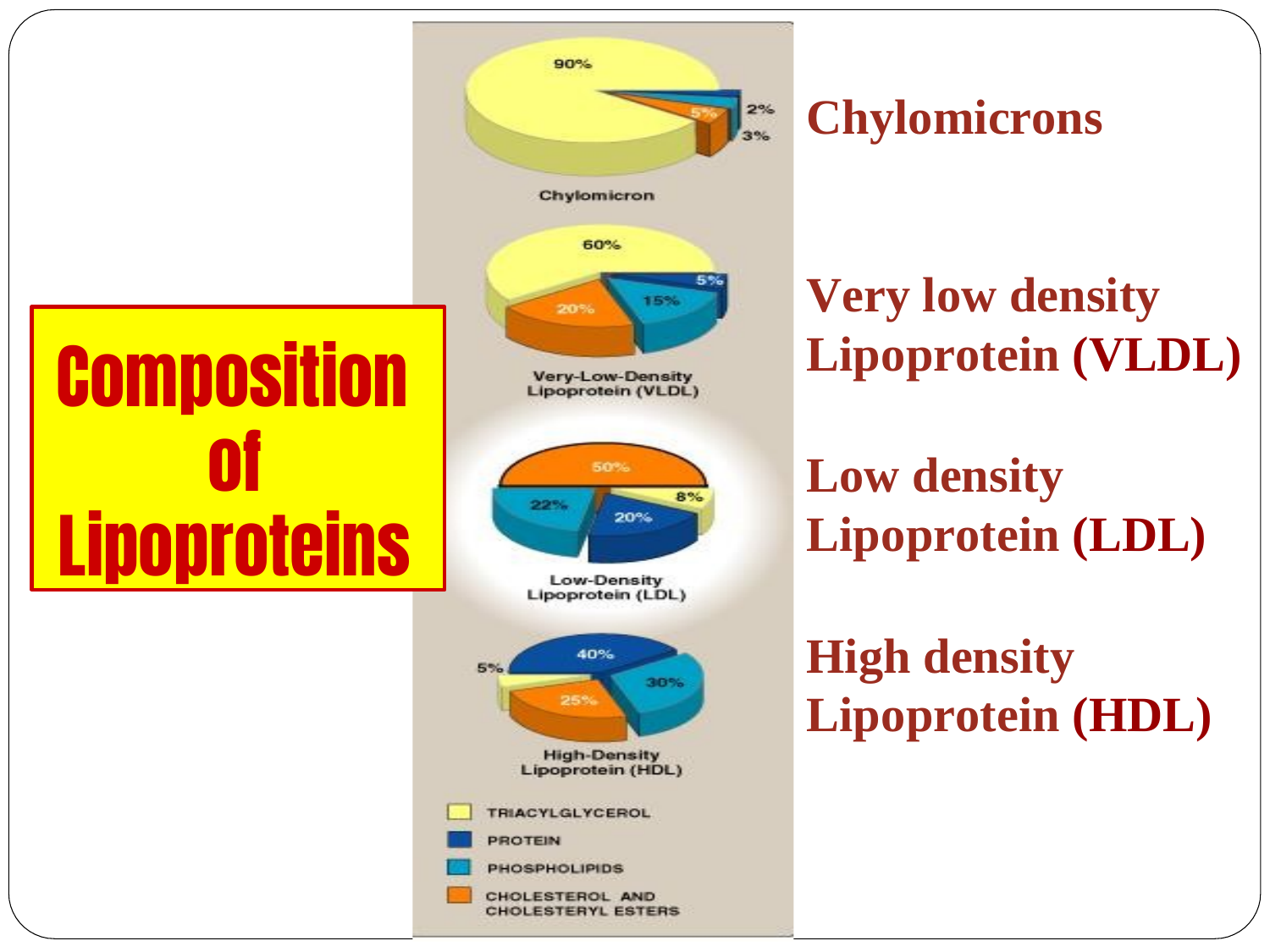

# Chylomicrons
Very low density
Lipoprotein (VLDL)

Low density
Lipoprotein (LDL)

High density
Lipoprotein (HDL)
Composition of Lipoproteins